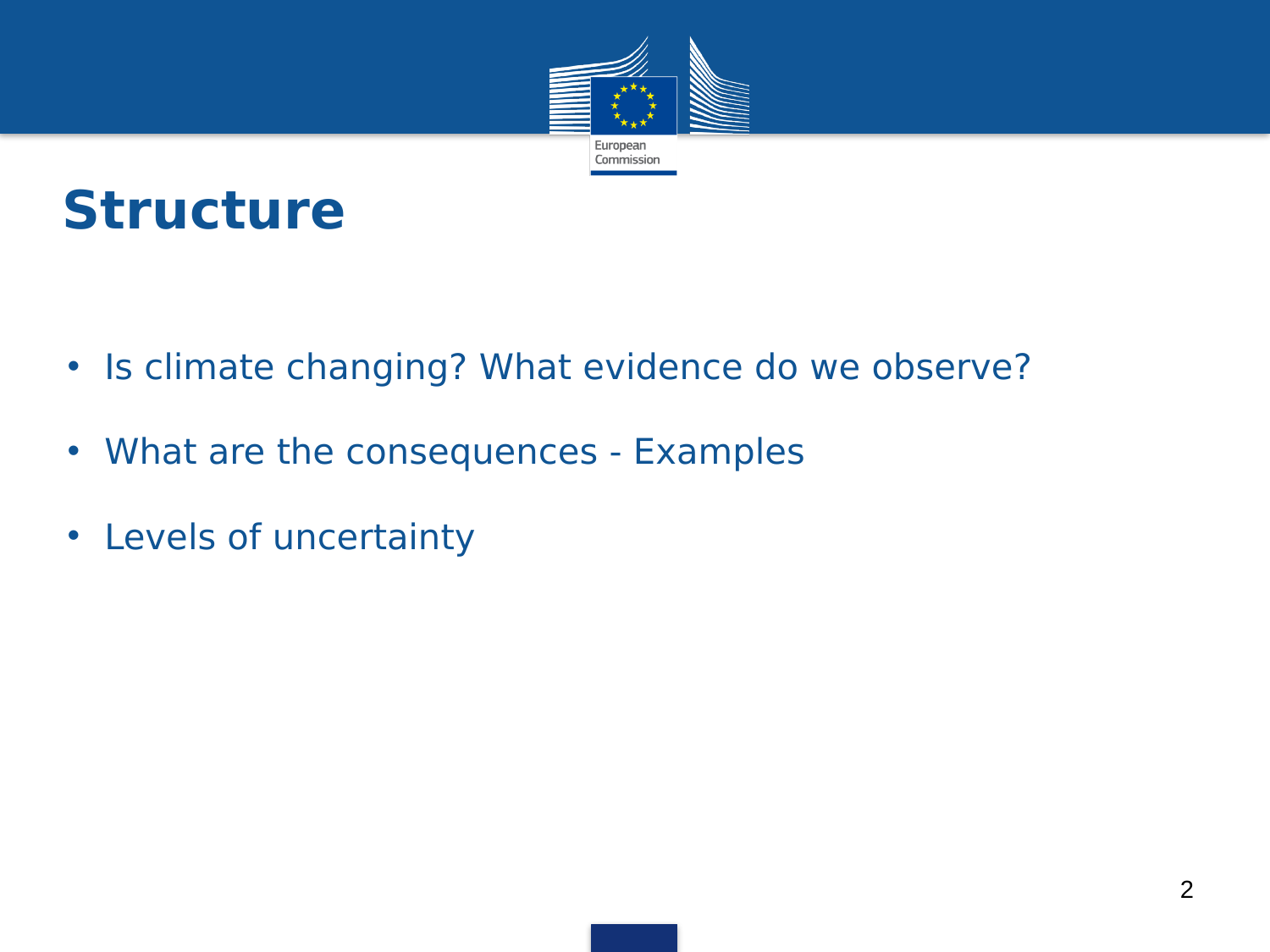

# Structure
Is climate changing? What evidence do we observe?

What are the consequences - Examples

Levels of uncertainty

2